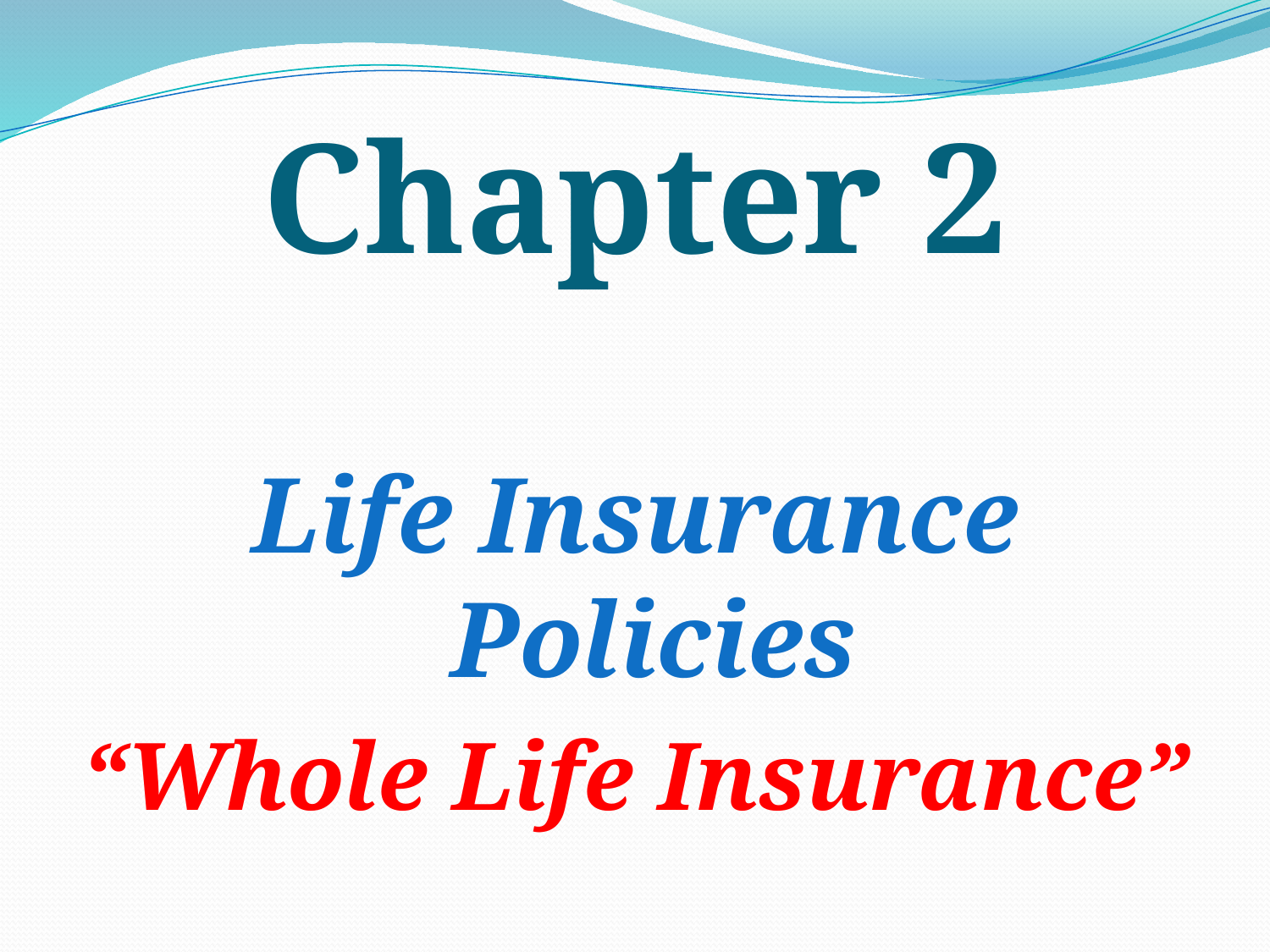

Chapter 2

Life Insurance Policies
“Whole Life Insurance”
#